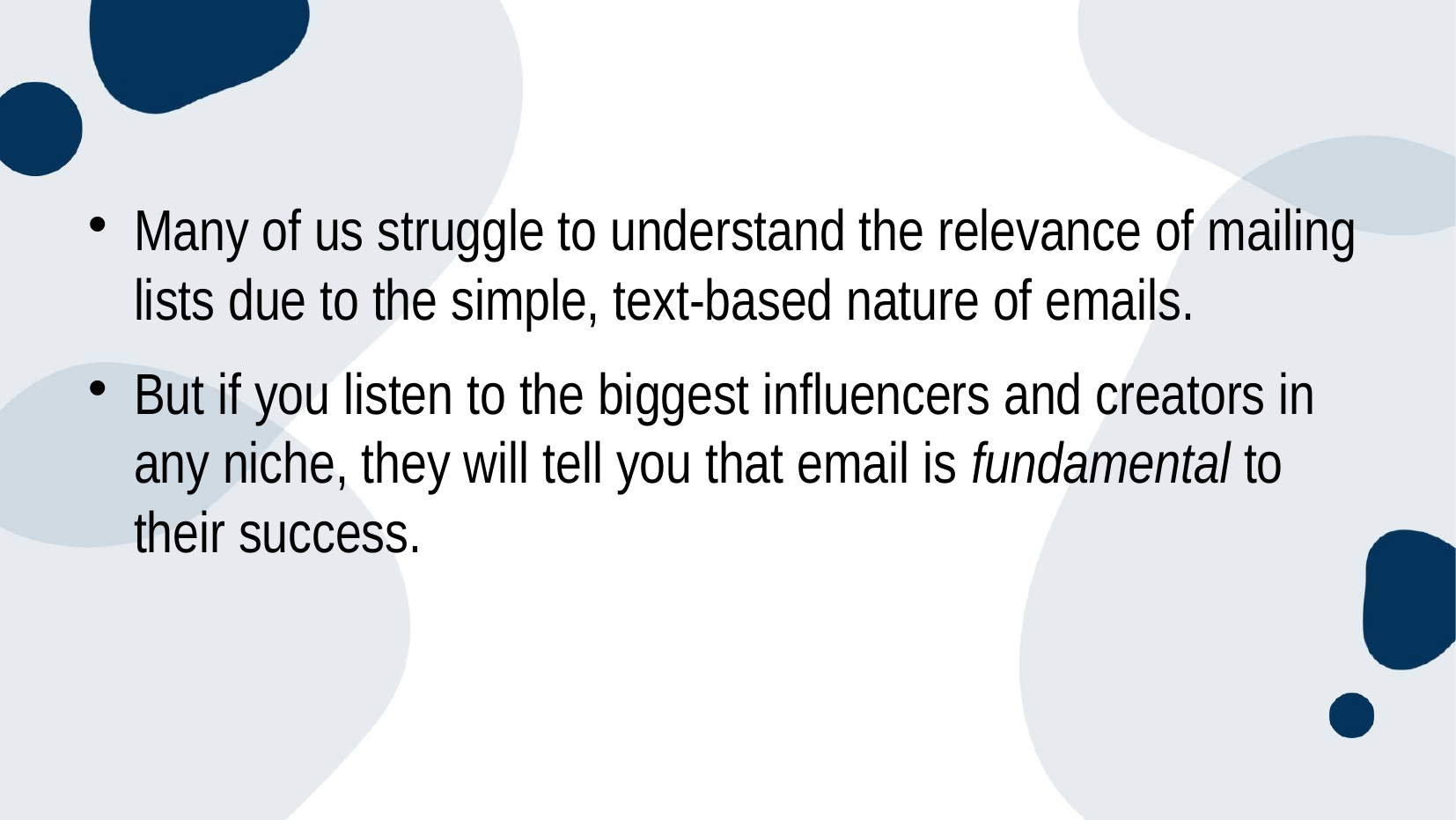

Many of us struggle to understand the relevance of mailing lists due to the simple, text-based nature of emails.
But if you listen to the biggest influencers and creators in any niche, they will tell you that email is fundamental to their success.